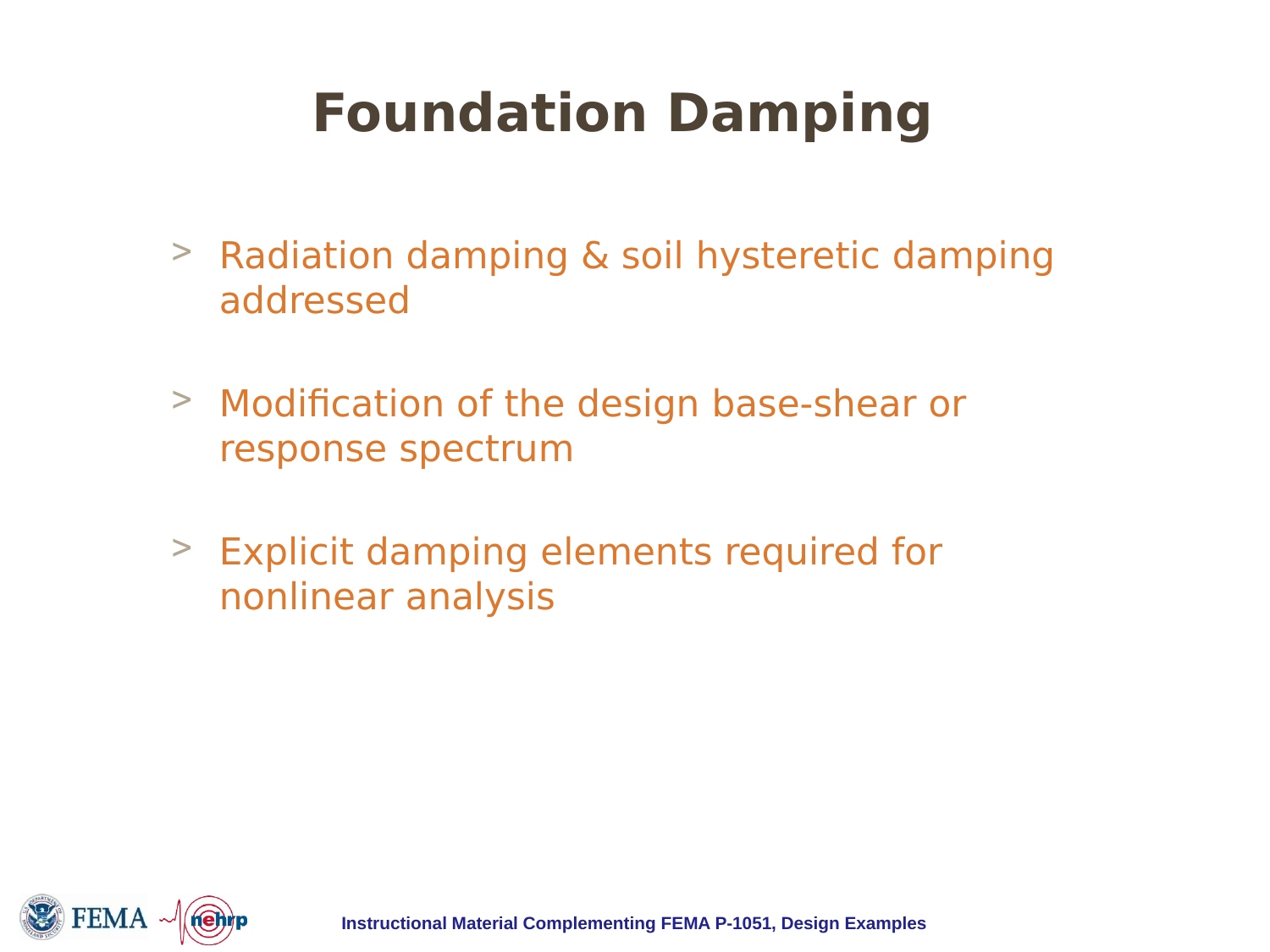

# Foundation Damping
Radiation damping & soil hysteretic damping addressed

Modification of the design base-shear or response spectrum

Explicit damping elements required for nonlinear analysis